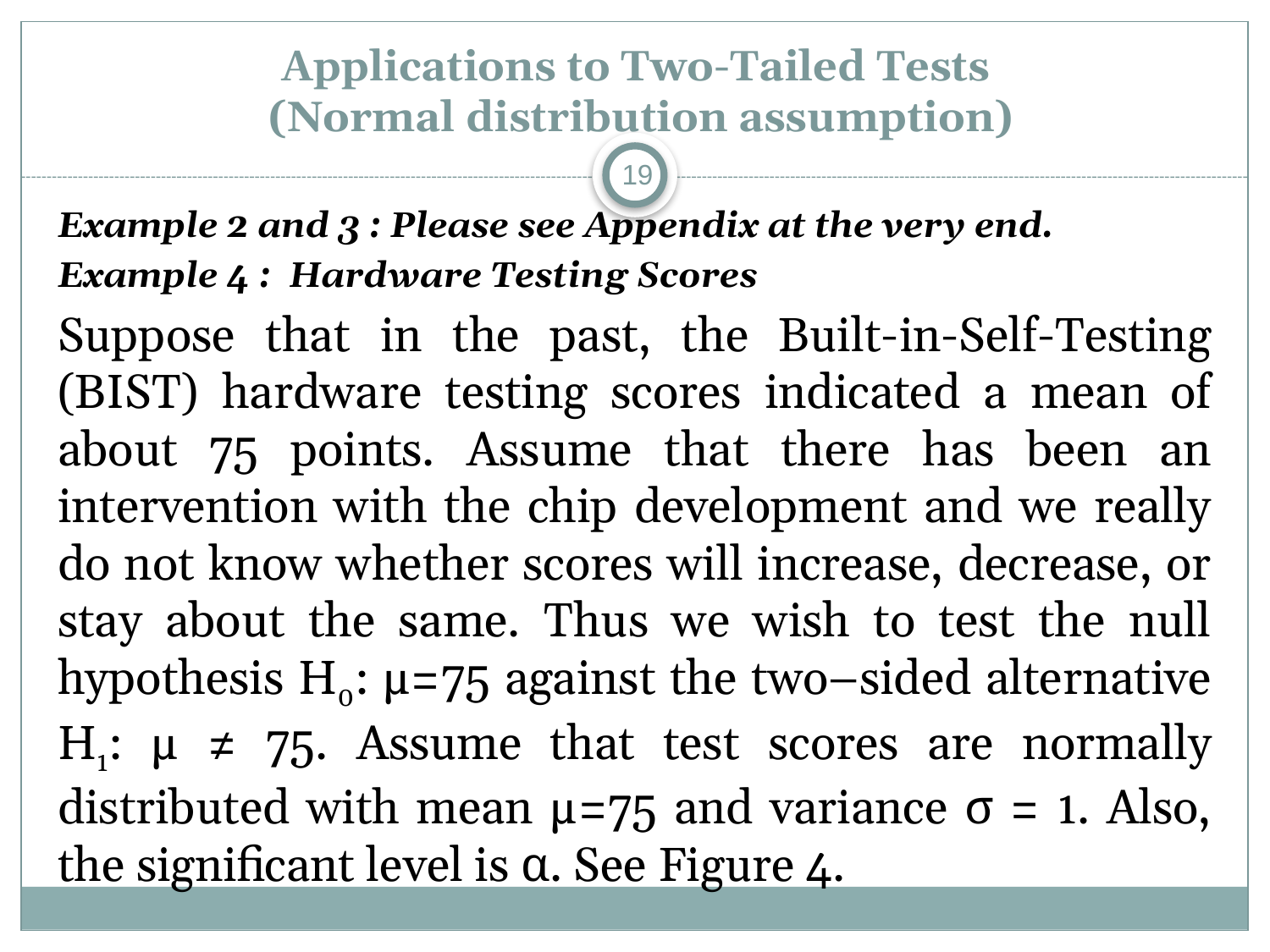

# Applications to Two-Tailed Tests (Normal distribution assumption)
19
Example 2 and 3 : Please see Appendix at the very end.
Example 4 :  Hardware Testing Scores
Suppose that in the past, the Built-in-Self-Testing (BIST) hardware testing scores indicated a mean of about 75 points. Assume that there has been an intervention with the chip development and we really do not know whether scores will increase, decrease, or stay about the same. Thus we wish to test the null hypothesis H0: µ=75 against the two–sided alternative H1: µ ≠ 75. Assume that test scores are normally distributed with mean µ=75 and variance σ = 1. Also, the significant level is α. See Figure 4.